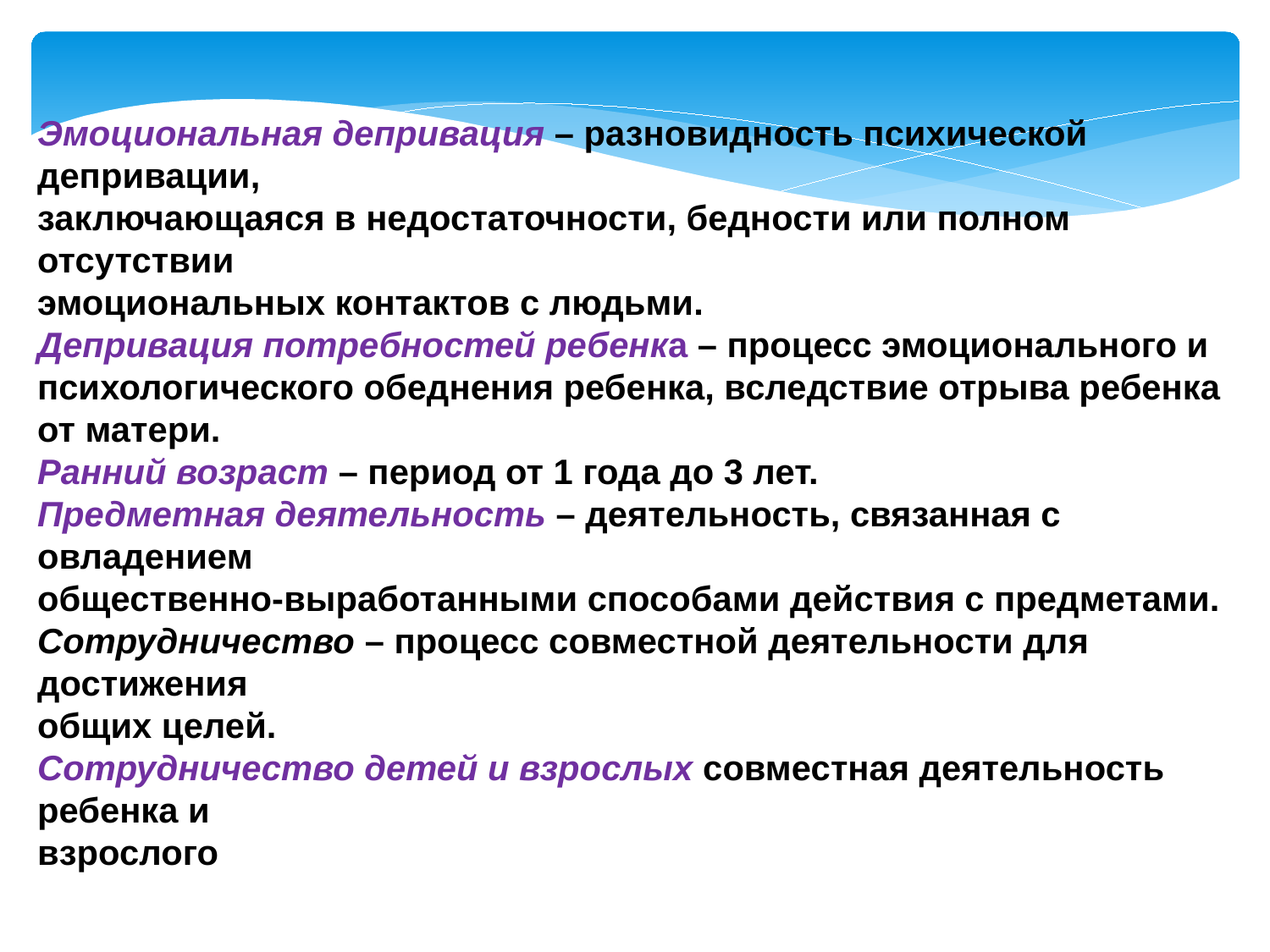

Эмоциональная депривация – разновидность психической депривации,
заключающаяся в недостаточности, бедности или полном отсутствии
эмоциональных контактов с людьми.
Депривация потребностей ребенка – процесс эмоционального и
психологического обеднения ребенка, вследствие отрыва ребенка от матери.
Ранний возраст – период от 1 года до 3 лет.
Предметная деятельность – деятельность, связанная с овладением
общественно-выработанными способами действия с предметами.
Сотрудничество – процесс совместной деятельности для достижения
общих целей.
Сотрудничество детей и взрослых совместная деятельность ребенка и
взрослого